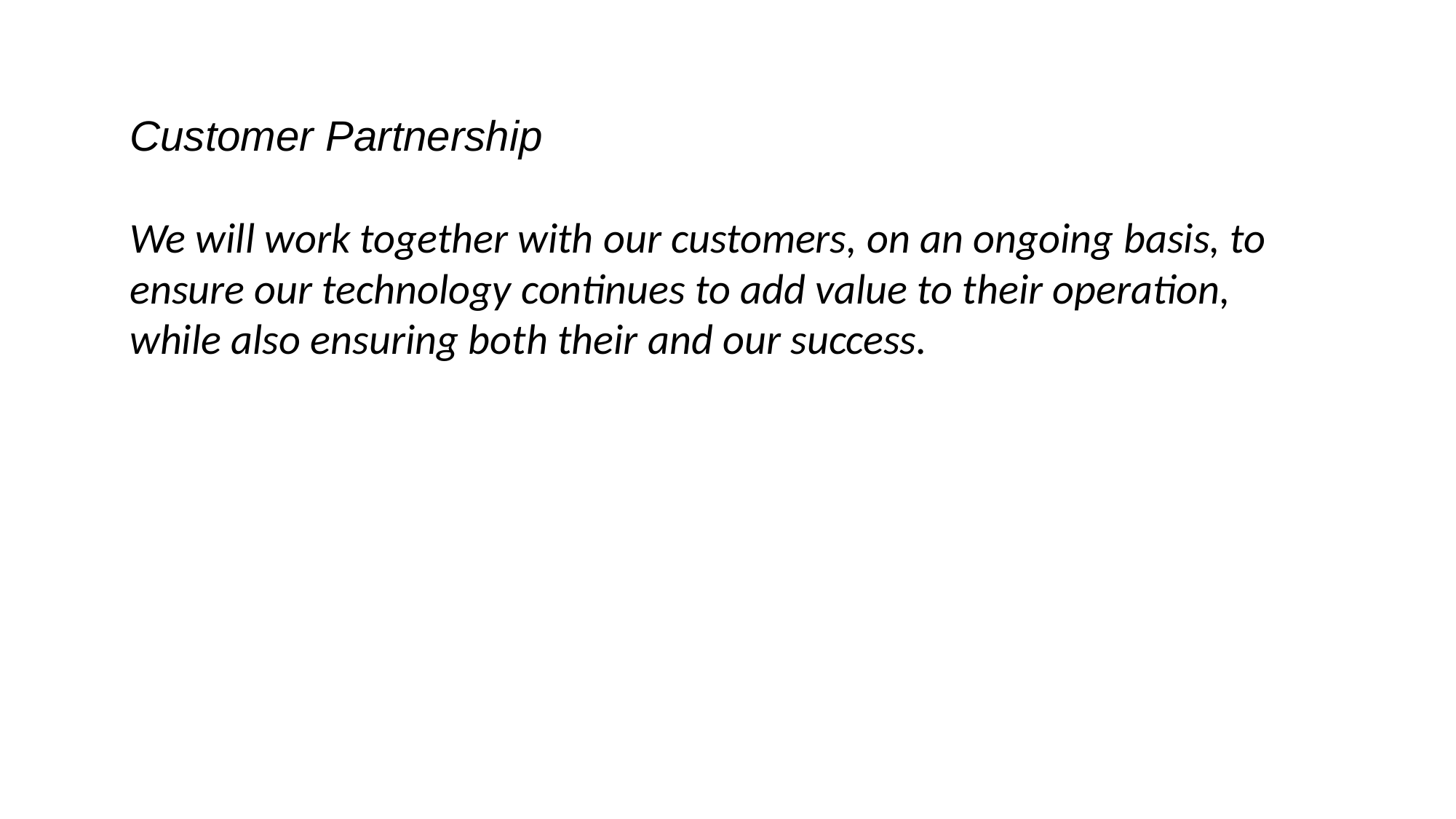

Customer Partnership

We will work together with our customers, on an ongoing basis, to ensure our technology continues to add value to their operation, while also ensuring both their and our success.